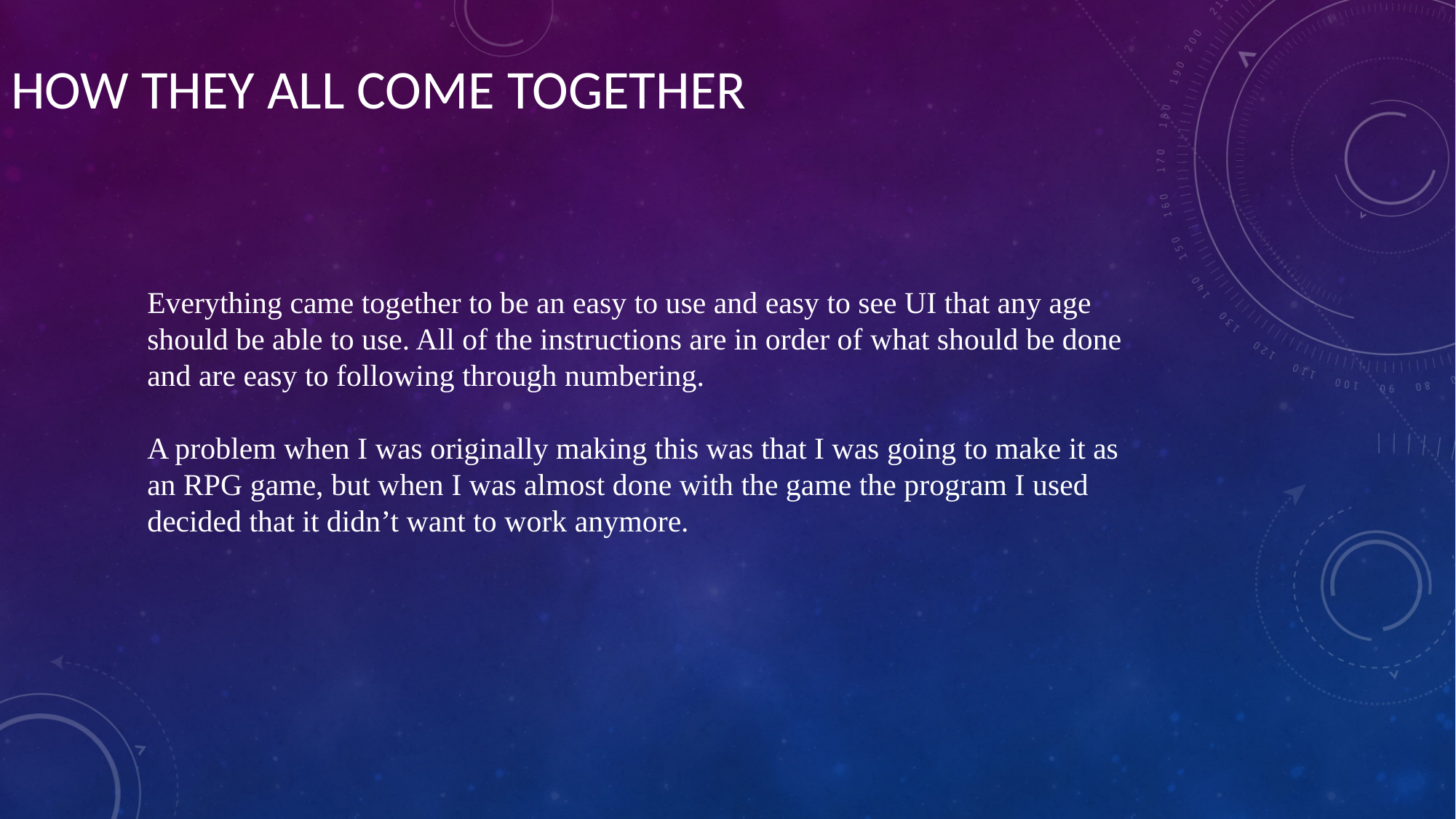

# How they all come together

Everything came together to be an easy to use and easy to see UI that any age should be able to use. All of the instructions are in order of what should be done and are easy to following through numbering.

A problem when I was originally making this was that I was going to make it as an RPG game, but when I was almost done with the game the program I used decided that it didn’t want to work anymore.